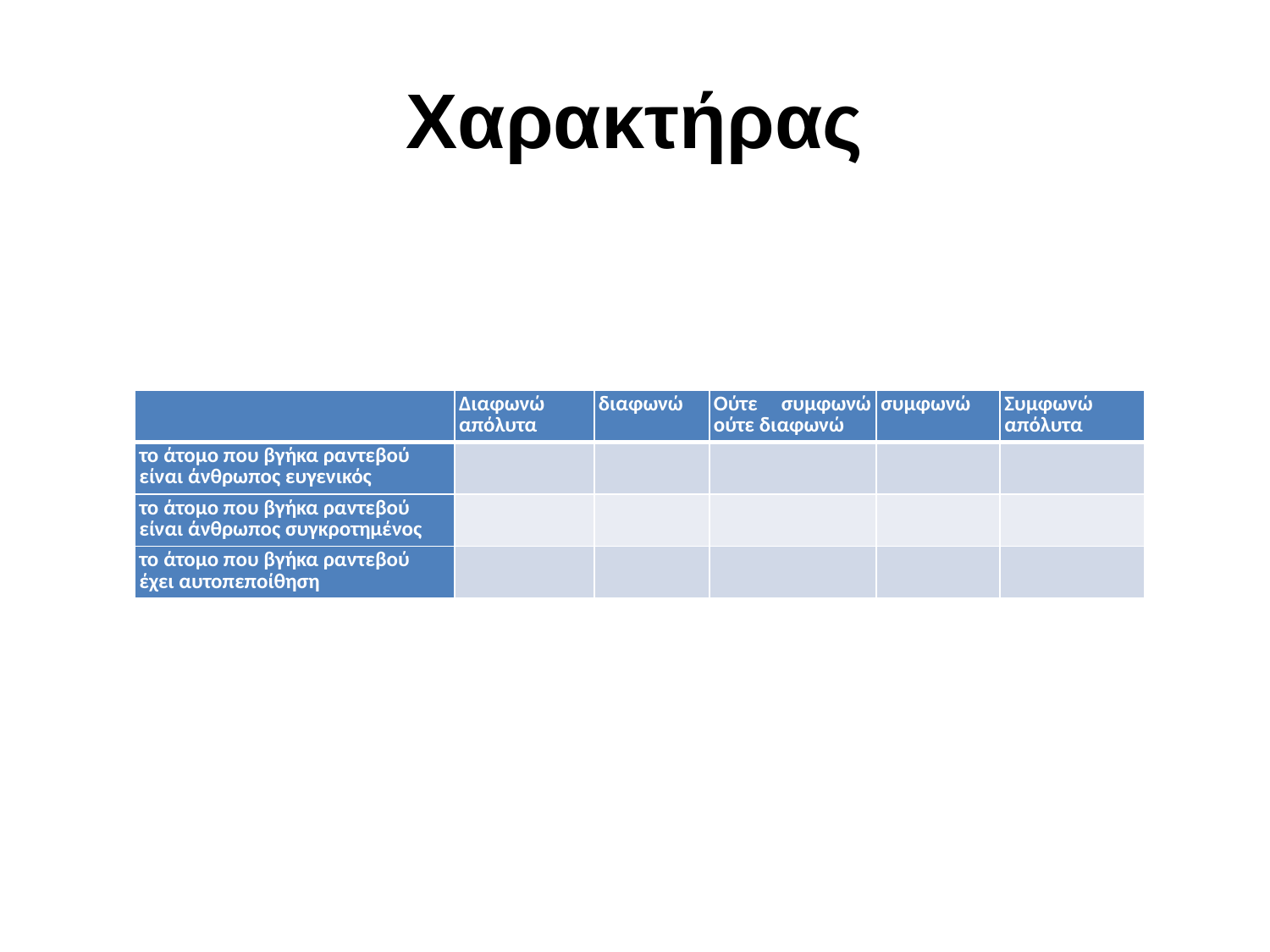

# Χαρακτήρας
|  | Διαφωνώ απόλυτα | διαφωνώ | Ούτε συμφωνώ ούτε διαφωνώ | συμφωνώ | Συμφωνώ απόλυτα |
| --- | --- | --- | --- | --- | --- |
| το άτομο που βγήκα ραντεβού είναι άνθρωπος ευγενικός |  |  |  |  |  |
| το άτομο που βγήκα ραντεβού είναι άνθρωπος συγκροτημένος |  |  |  |  |  |
| το άτομο που βγήκα ραντεβού έχει αυτοπεποίθηση |  |  |  |  |  |